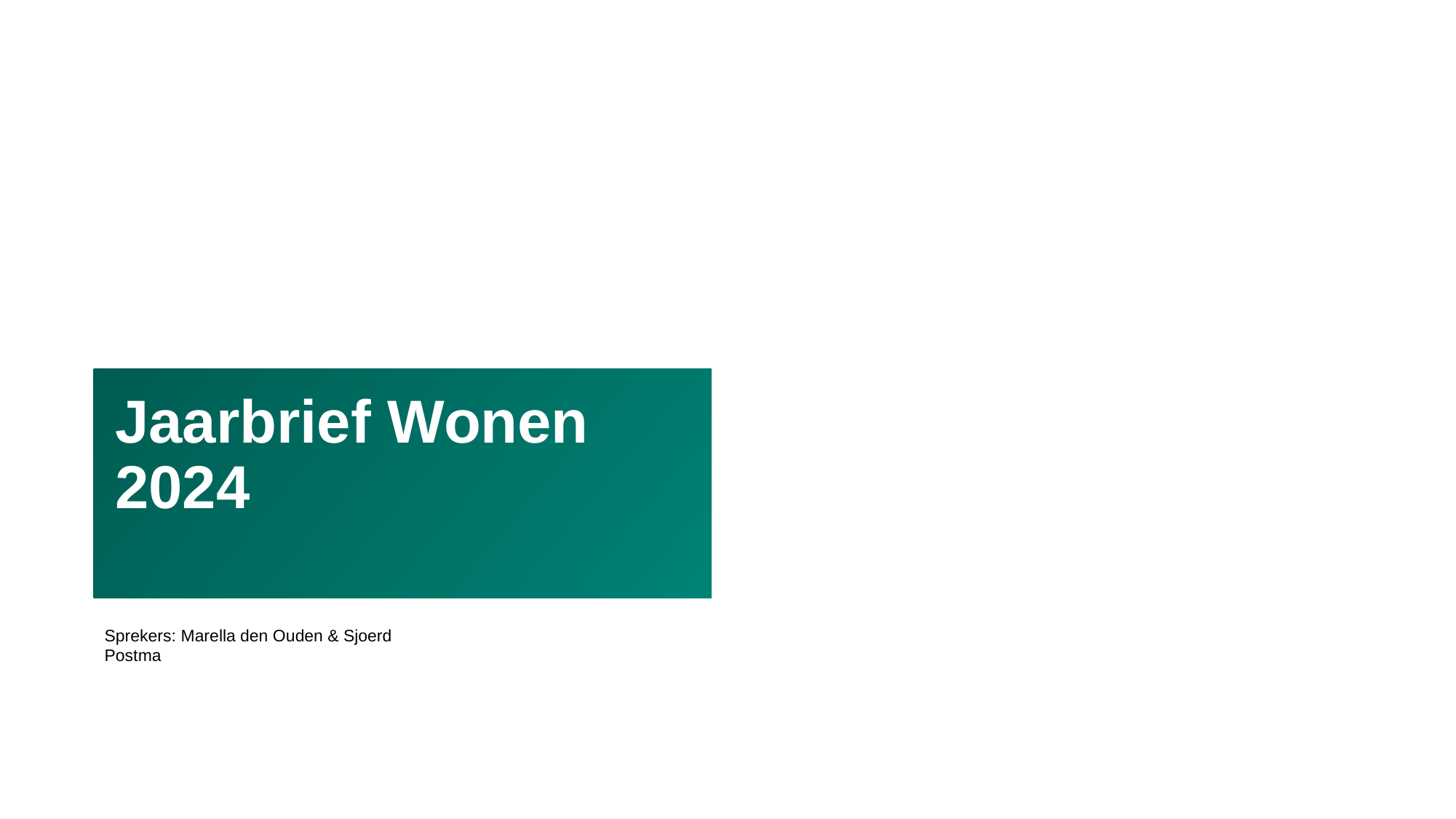

# Jaarbrief Wonen 2024

Sprekers: Marella den Ouden & Sjoerd Postma